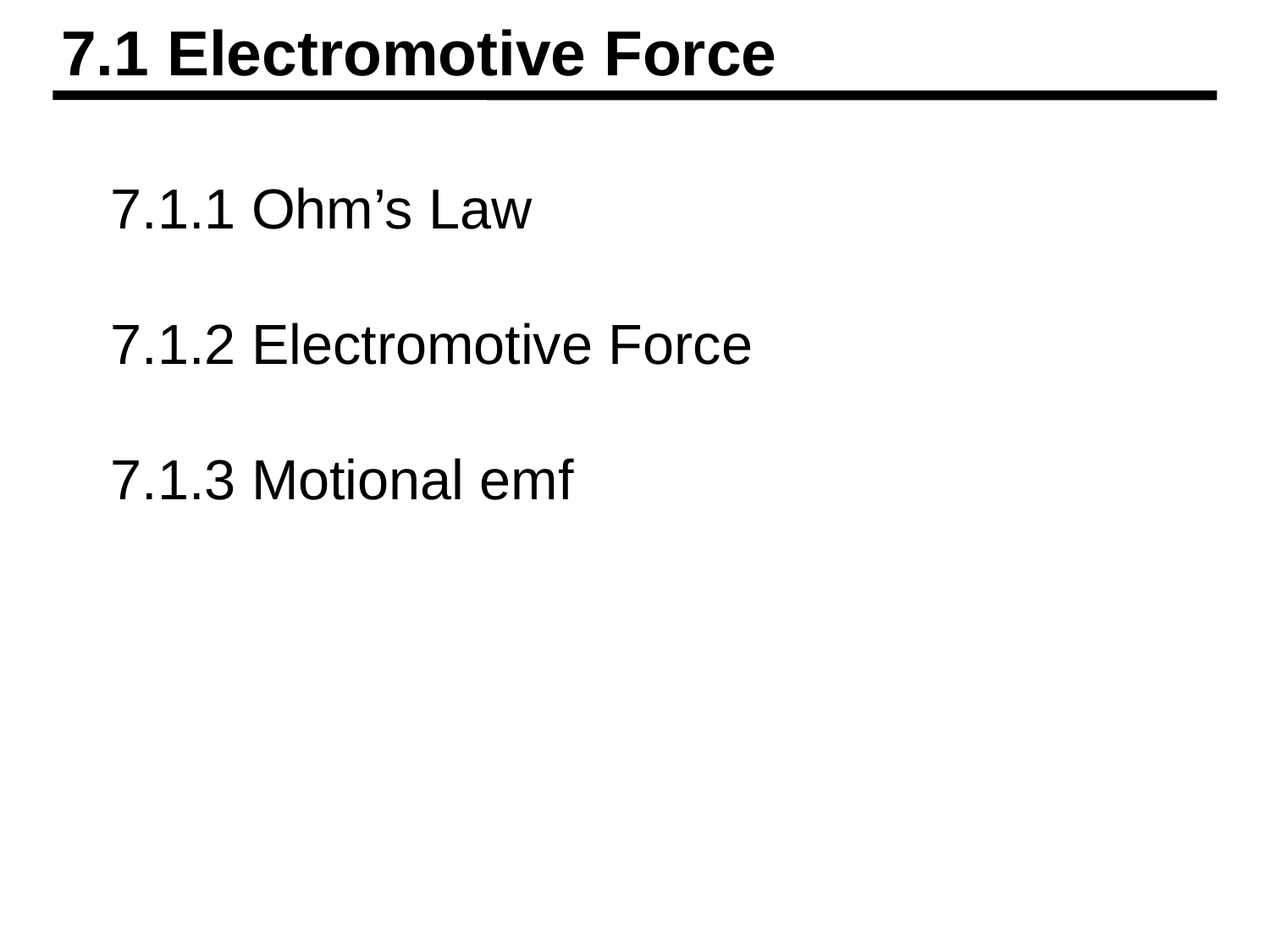

7.1 Electromotive Force
7.1.1 Ohm’s Law

7.1.2 Electromotive Force

7.1.3 Motional emf